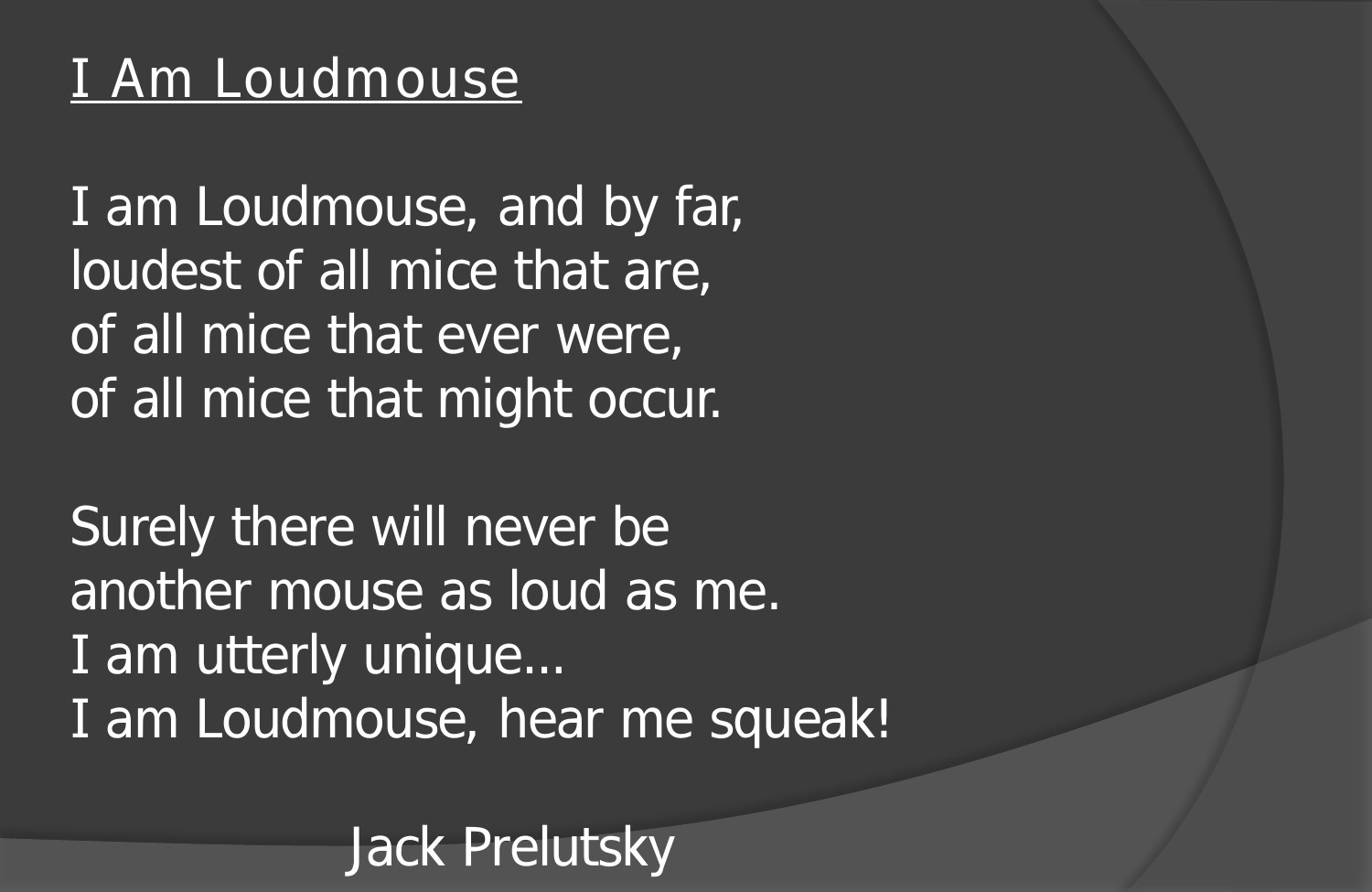

I Am Loudmouse

I am Loudmouse, and by far,
loudest of all mice that are,
of all mice that ever were,
of all mice that might occur.

Surely there will never be
another mouse as loud as me.
I am utterly unique…
I am Loudmouse, hear me squeak!

		Jack Prelutsky